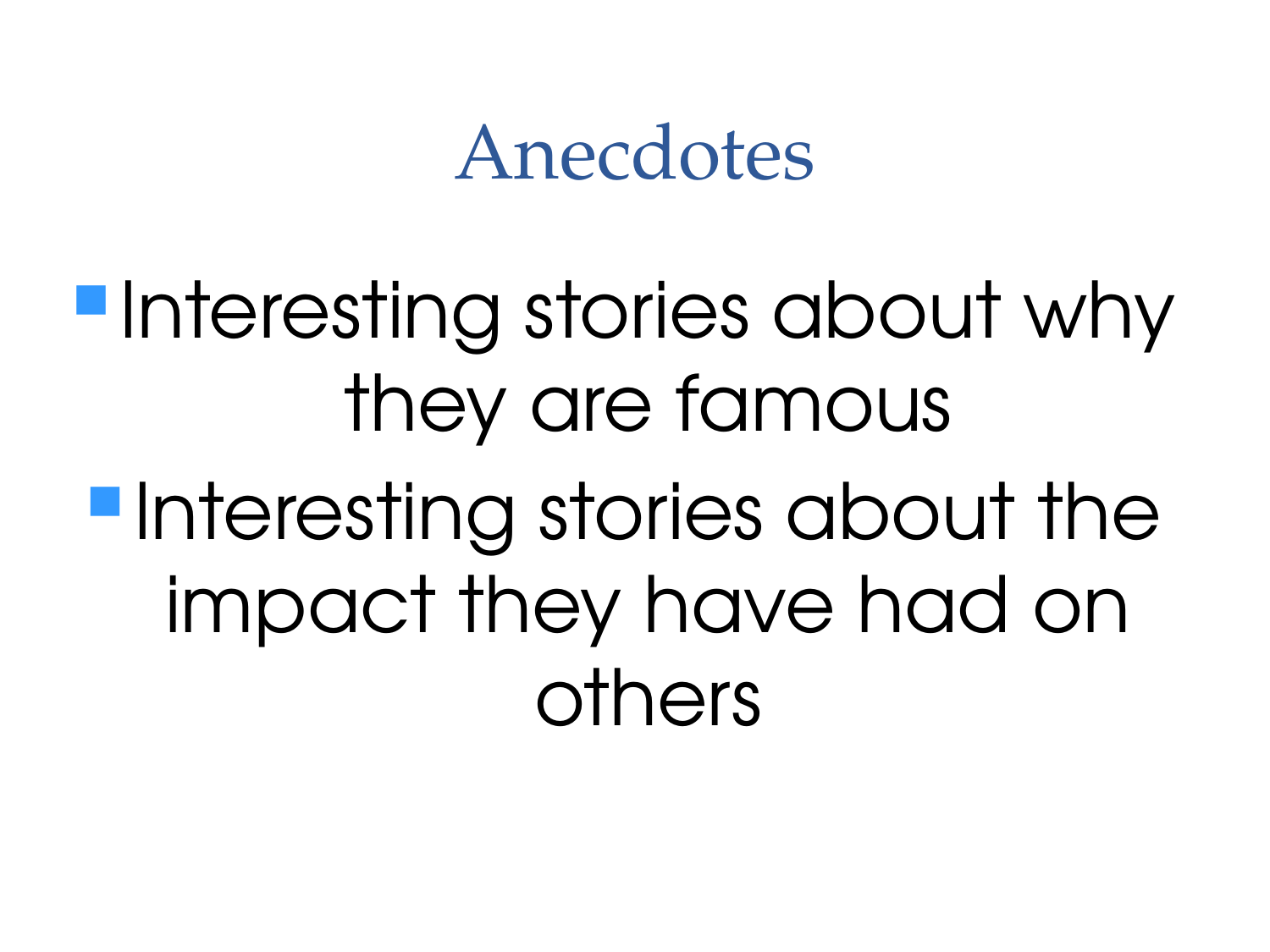

# Anecdotes
Interesting stories about why they are famous
Interesting stories about the impact they have had on others